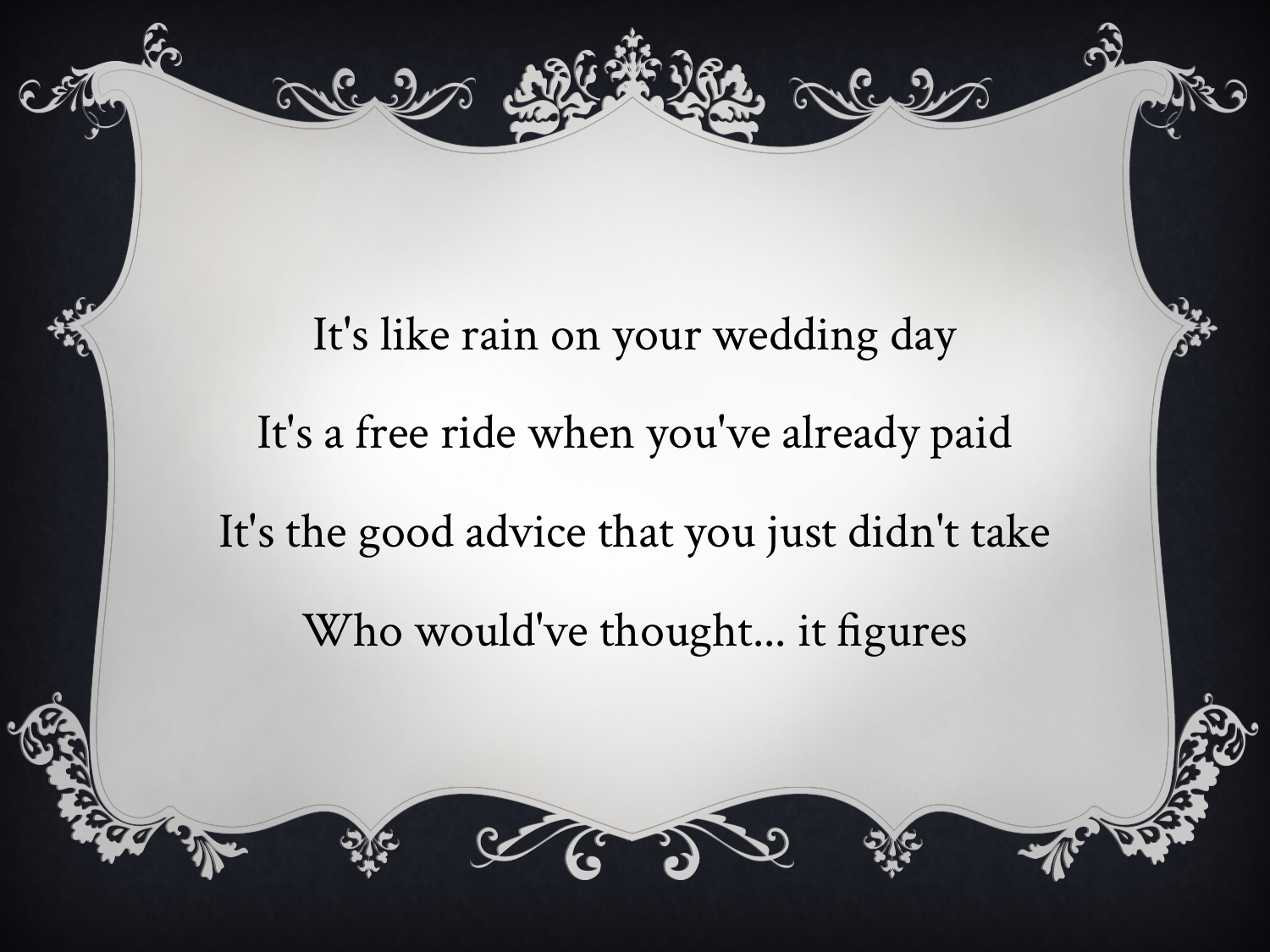

It's like rain on your wedding day
It's a free ride when you've already paid
It's the good advice that you just didn't take
Who would've thought... it figures